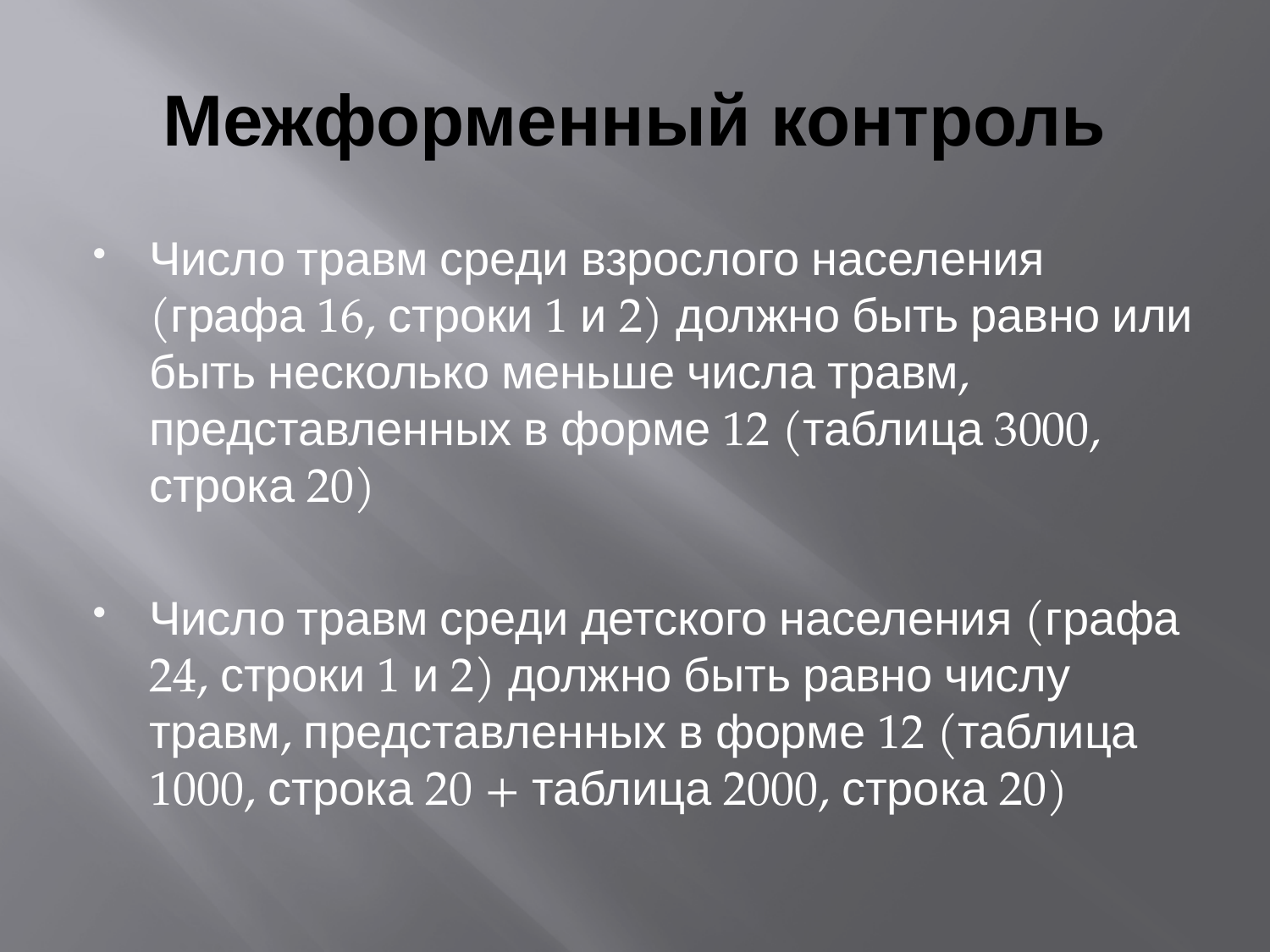

# Межформенный контроль
Число травм среди взрослого населения (графа 16, строки 1 и 2) должно быть равно или быть несколько меньше числа травм, представленных в форме 12 (таблица 3000, строка 20)

Число травм среди детского населения (графа 24, строки 1 и 2) должно быть равно числу травм, представленных в форме 12 (таблица 1000, строка 20 + таблица 2000, строка 20)